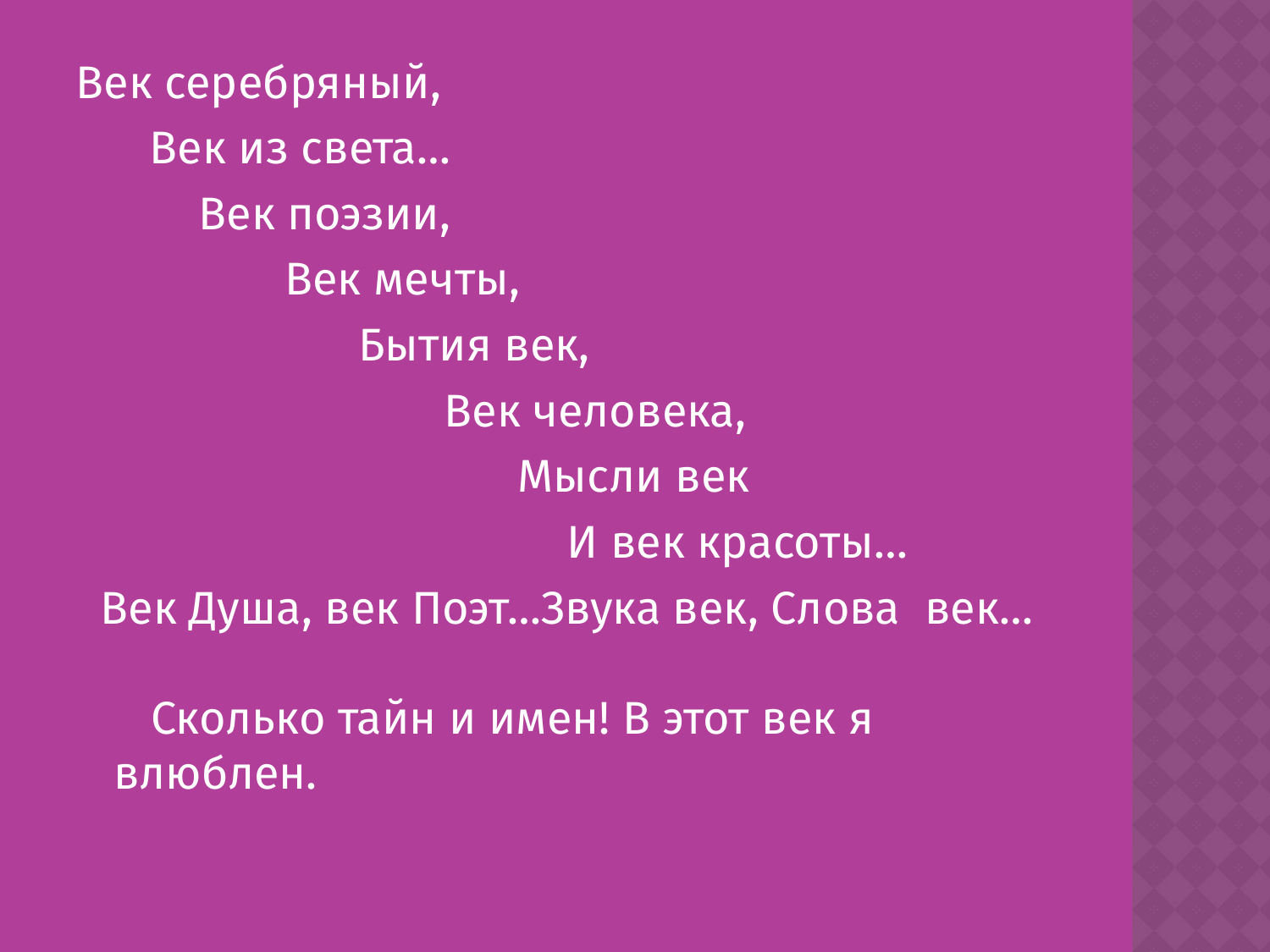

#
Век серебряный,
      Век из света…
          Век поэзии,
                 Век мечты,
                       Бытия век,
                              Век человека,
                                    Мысли век
                                        И век красоты…
  Век Душа, век Поэт…Звука век, Слова  век…        
   Сколько тайн и имен! В этот век я влюблен.